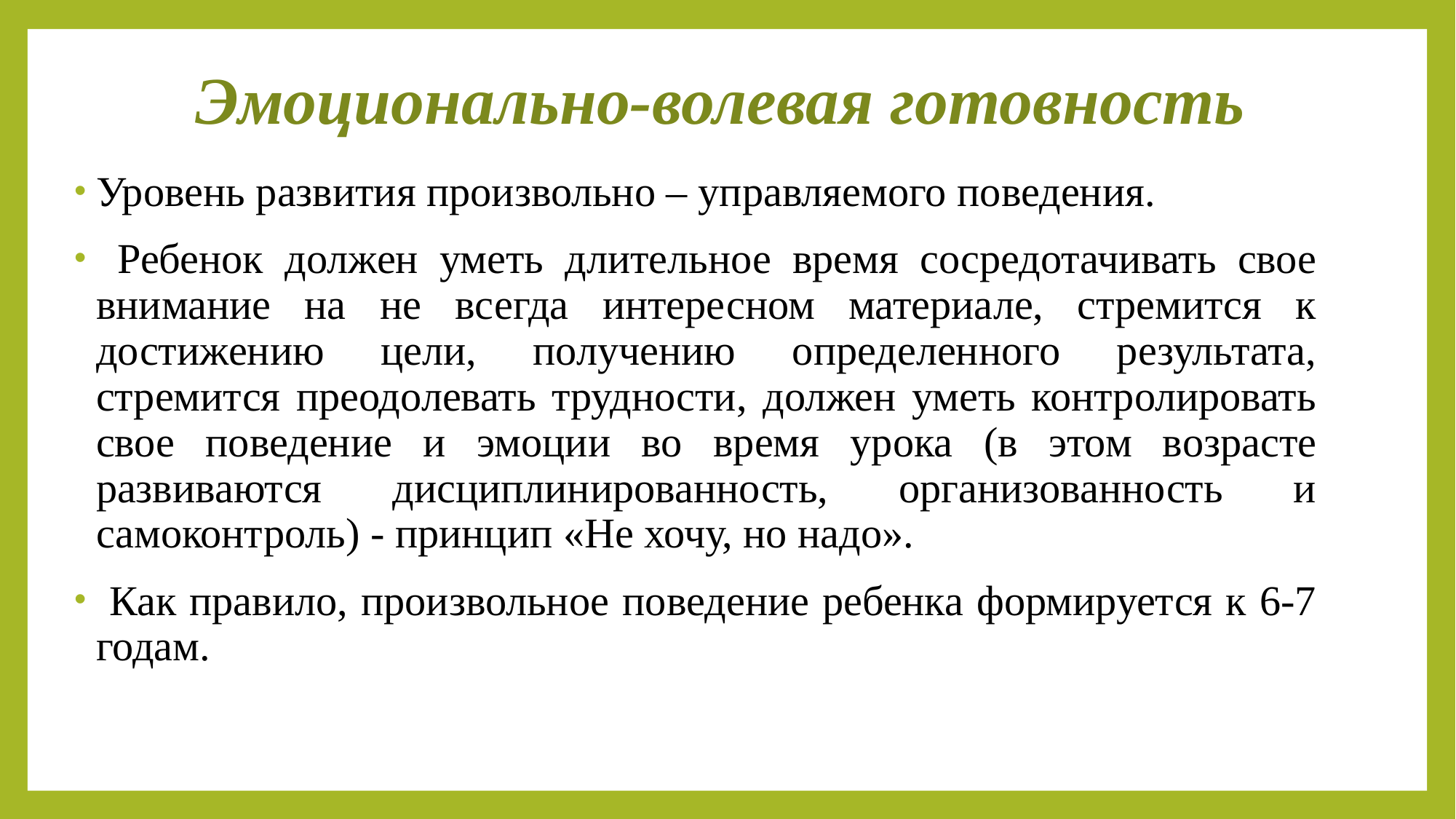

# Эмоционально-волевая готовность
Уровень развития произвольно – управляемого поведения.
 Ребенок должен уметь длительное время сосредотачивать свое внимание на не всегда интересном материале, стремится к достижению цели, получению определенного результата, стремится преодолевать трудности, должен уметь контролировать свое поведение и эмоции во время урока (в этом возрасте развиваются дисциплинированность, организованность и самоконтроль) - принцип «Не хочу, но надо».
 Как правило, произвольное поведение ребенка формируется к 6-7 годам.